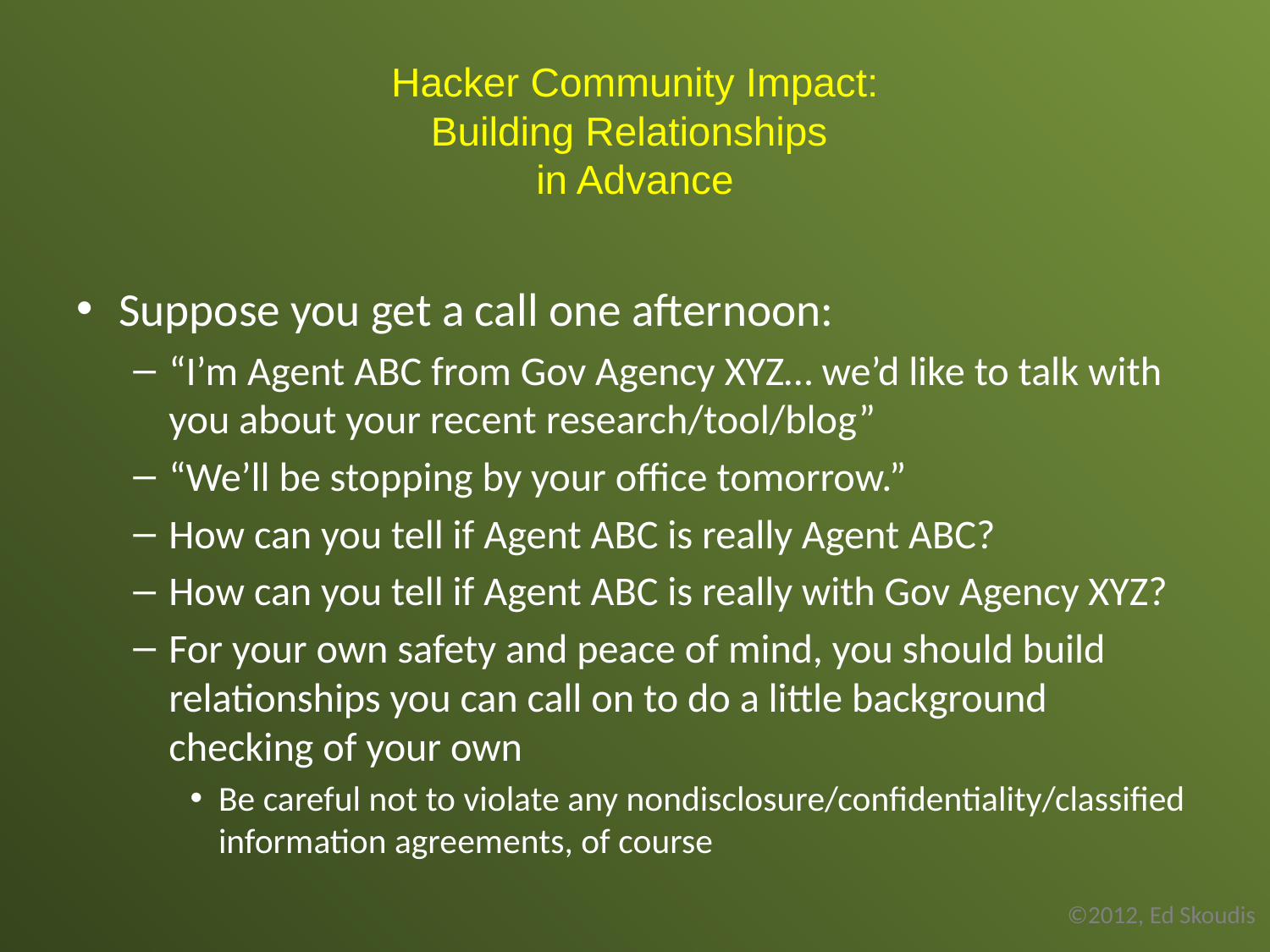

# Hacker Community Impact: Building Relationships in Advance
Suppose you get a call one afternoon:
“I’m Agent ABC from Gov Agency XYZ… we’d like to talk with you about your recent research/tool/blog”
“We’ll be stopping by your office tomorrow.”
How can you tell if Agent ABC is really Agent ABC?
How can you tell if Agent ABC is really with Gov Agency XYZ?
For your own safety and peace of mind, you should build relationships you can call on to do a little background checking of your own
Be careful not to violate any nondisclosure/confidentiality/classified information agreements, of course